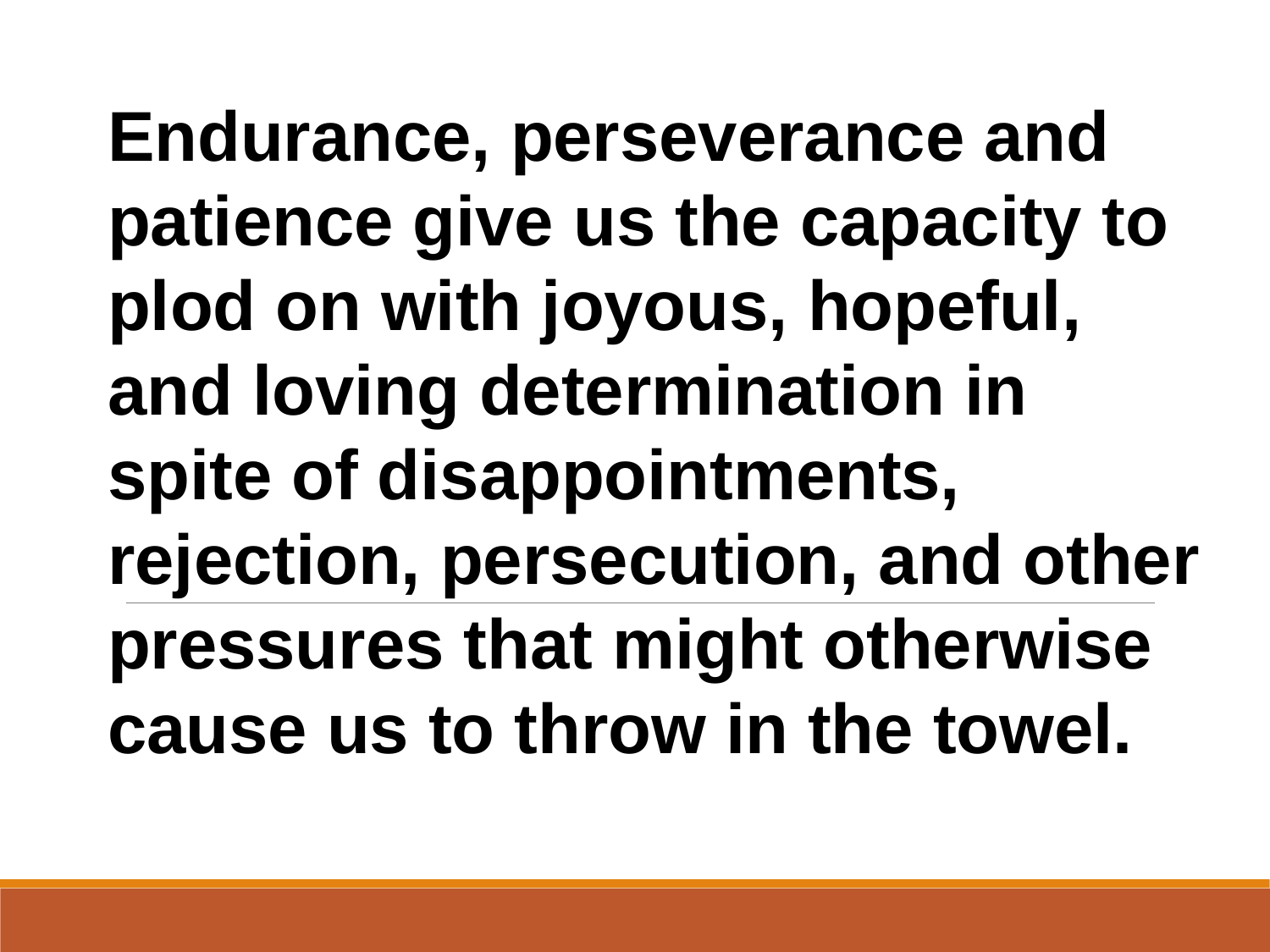

Endurance, perseverance and patience give us the capacity to plod on with joyous, hopeful, and loving determination in spite of disappointments, rejection, persecution, and other pressures that might otherwise cause us to throw in the towel.